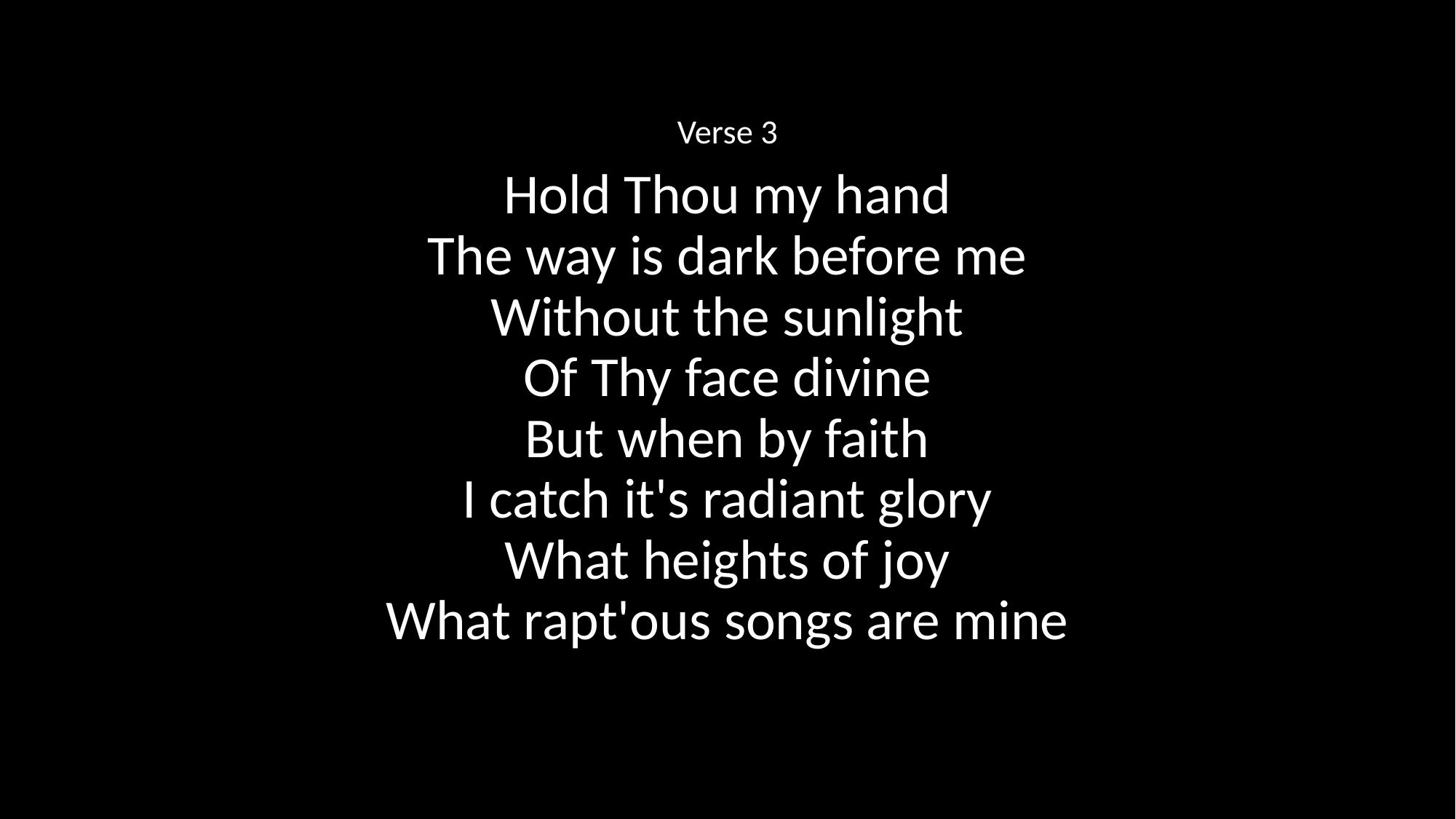

Verse 3
Hold Thou my hand
The way is dark before me
Without the sunlight
Of Thy face divine
But when by faith
I catch it's radiant glory
What heights of joy
What rapt'ous songs are mine